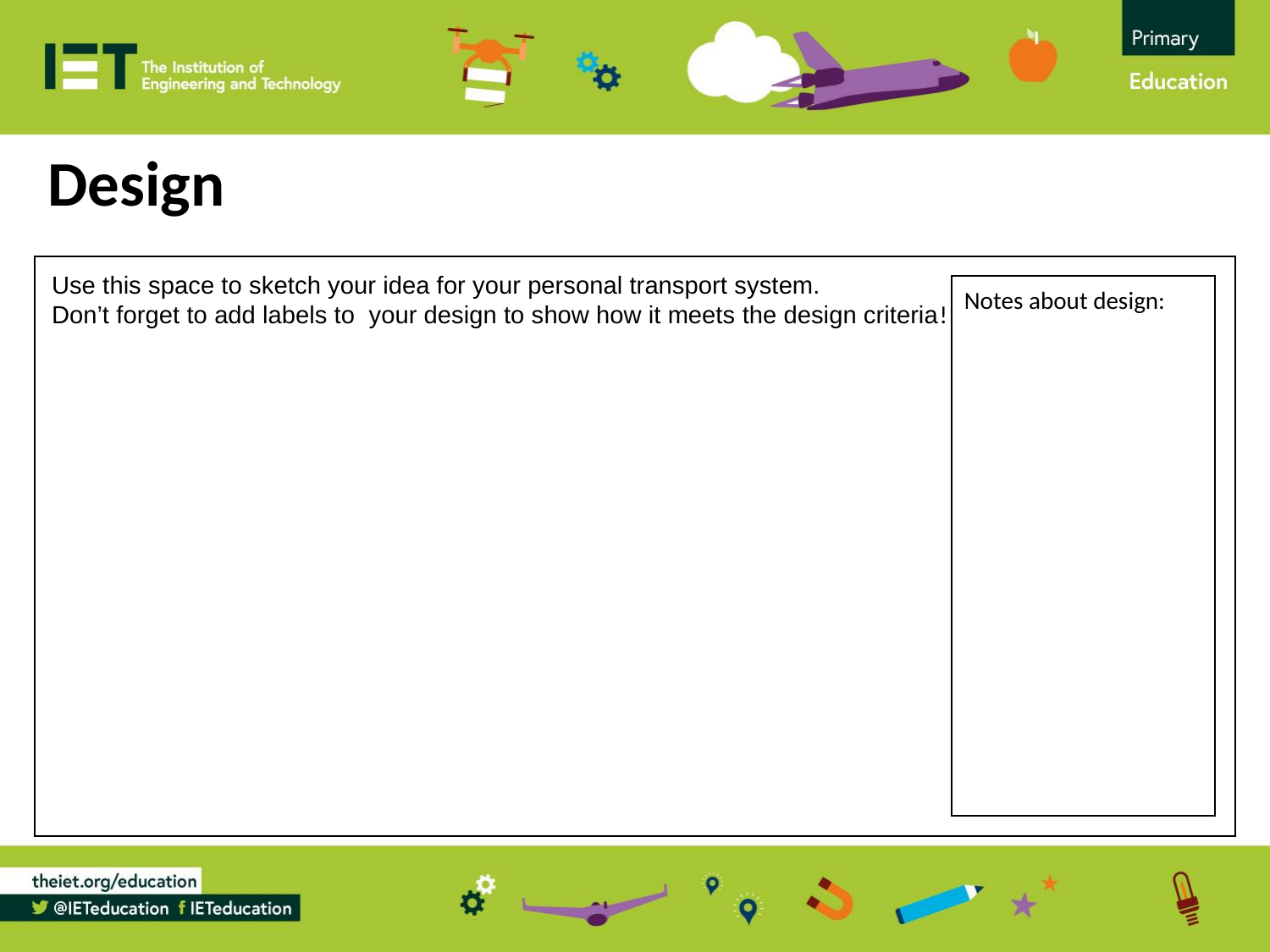

Design

Use this space to sketch your idea for your personal transport system.
Don’t forget to add labels to  your design to show how it meets the design criteria!

Notes about design: